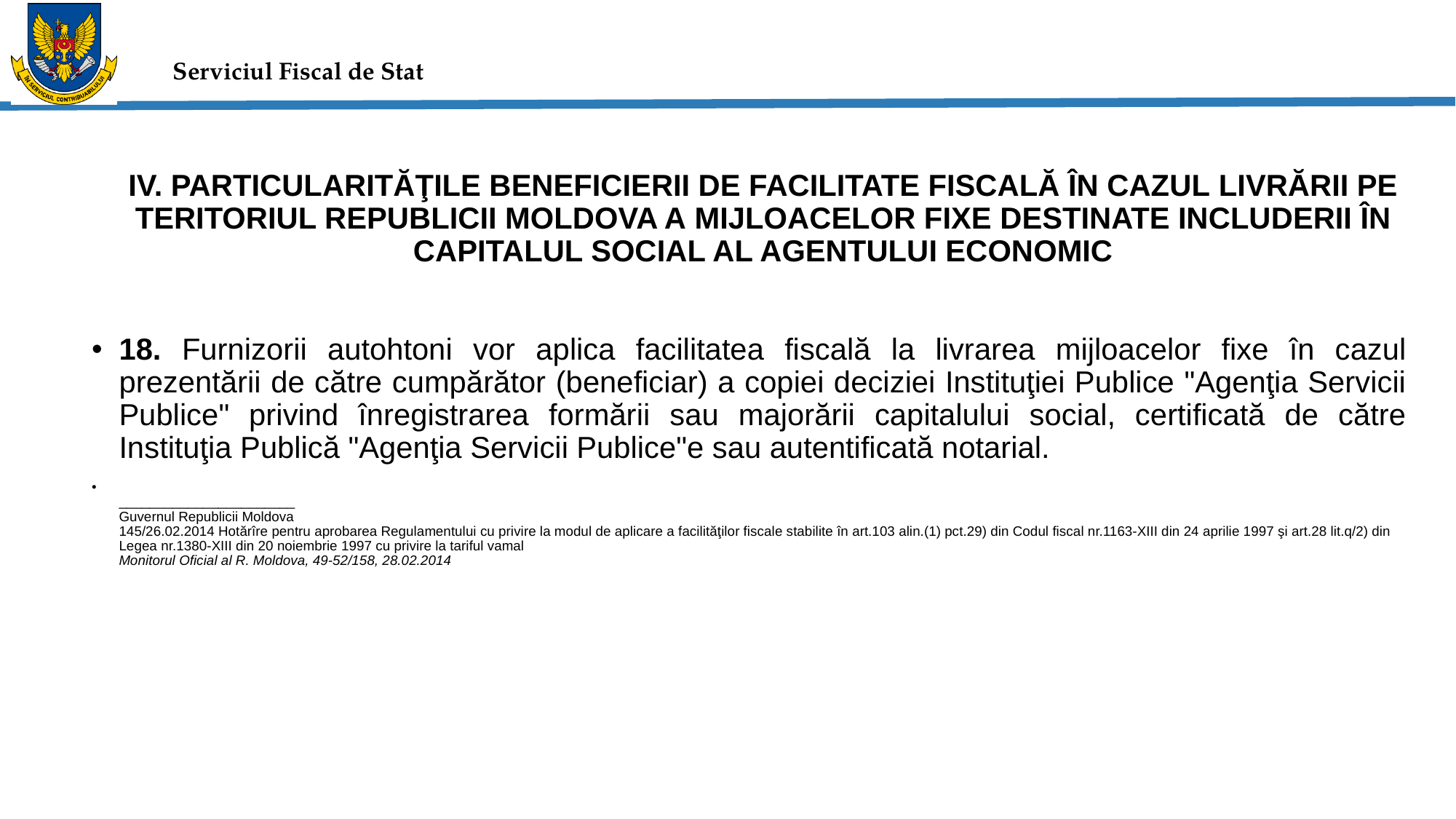

IV. PARTICULARITĂŢILE BENEFICIERII DE FACILITATE FISCALĂ ÎN CAZUL LIVRĂRII PE TERITORIUL REPUBLICII MOLDOVA A MIJLOACELOR FIXE DESTINATE INCLUDERII ÎN CAPITALUL SOCIAL AL AGENTULUI ECONOMIC

18. Furnizorii autohtoni vor aplica facilitatea fiscală la livrarea mijloacelor fixe în cazul prezentării de către cumpărător (beneficiar) a copiei deciziei Instituţiei Publice "Agenţia Servicii Publice" privind înregistrarea formării sau majorării capitalului social, certificată de către Instituţia Publică "Agenţia Servicii Publice"e sau autentificată notarial.
_______________________
Guvernul Republicii Moldova
145/26.02.2014 Hotărîre pentru aprobarea Regulamentului cu privire la modul de aplicare a facilităţilor fiscale stabilite în art.103 alin.(1) pct.29) din Codul fiscal nr.1163-XIII din 24 aprilie 1997 şi art.28 lit.q/2) din Legea nr.1380-XIII din 20 noiembrie 1997 cu privire la tariful vamal
Monitorul Oficial al R. Moldova, 49-52/158, 28.02.2014